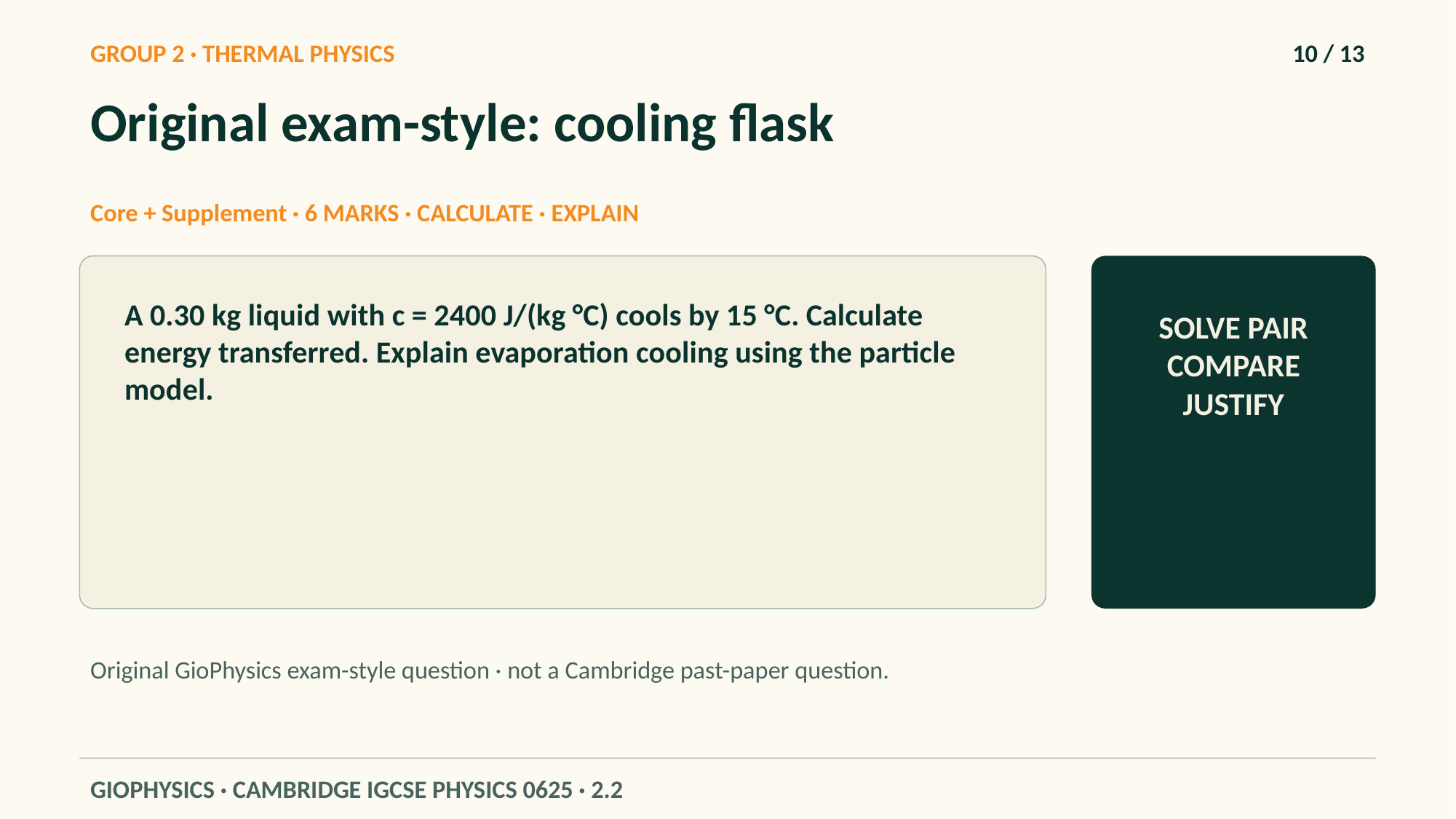

GROUP 2 · THERMAL PHYSICS
10 / 13
Original exam-style: cooling flask
Core + Supplement · 6 MARKS · CALCULATE · EXPLAIN

A 0.30 kg liquid with c = 2400 J/(kg °C) cools by 15 °C. Calculate energy transferred. Explain evaporation cooling using the particle model.
SOLVE PAIR COMPARE JUSTIFY
Original GioPhysics exam-style question · not a Cambridge past-paper question.

GIOPHYSICS · CAMBRIDGE IGCSE PHYSICS 0625 · 2.2